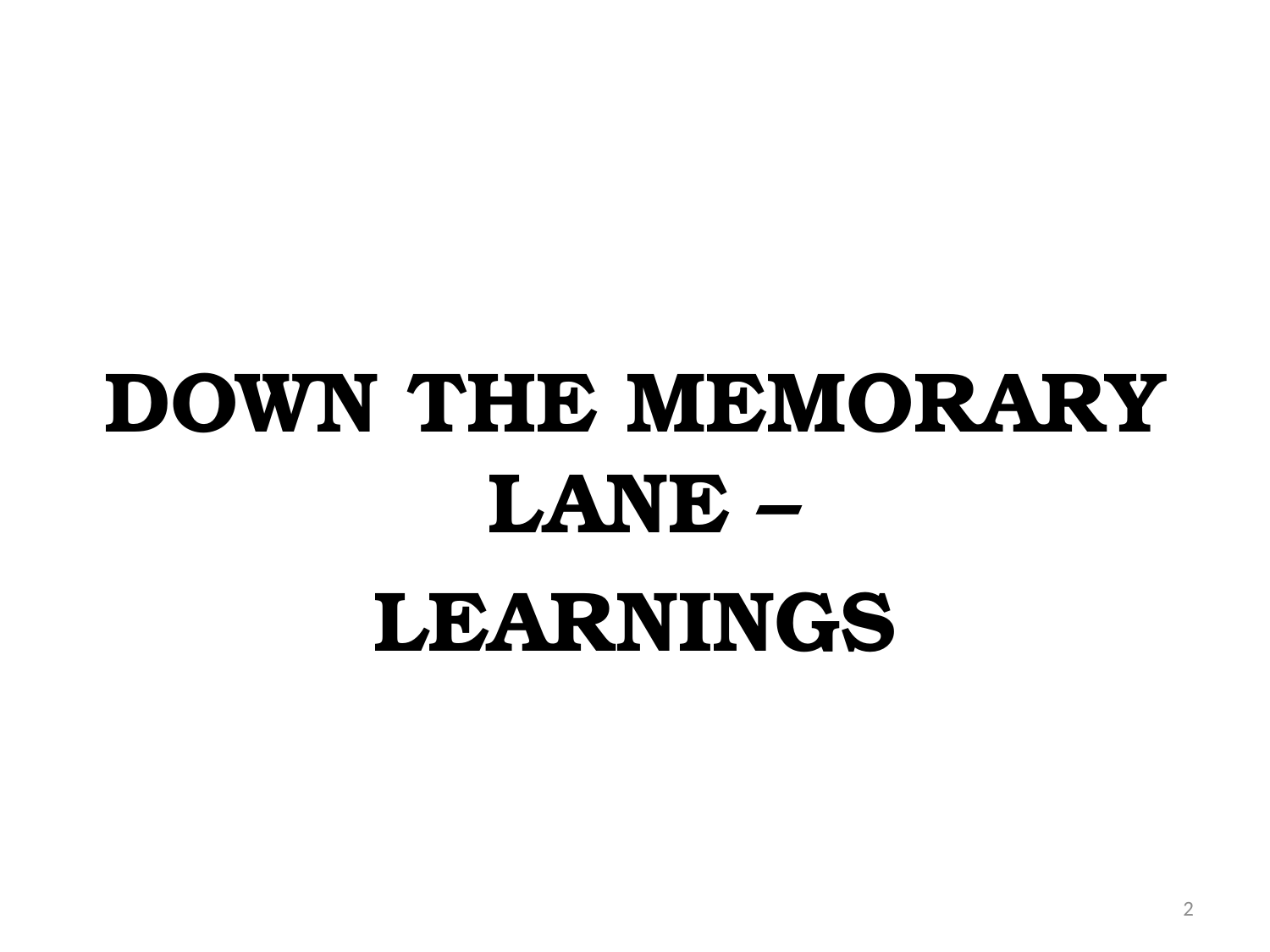

DOWN THE MEMORARY LANE –
LEARNINGS
2